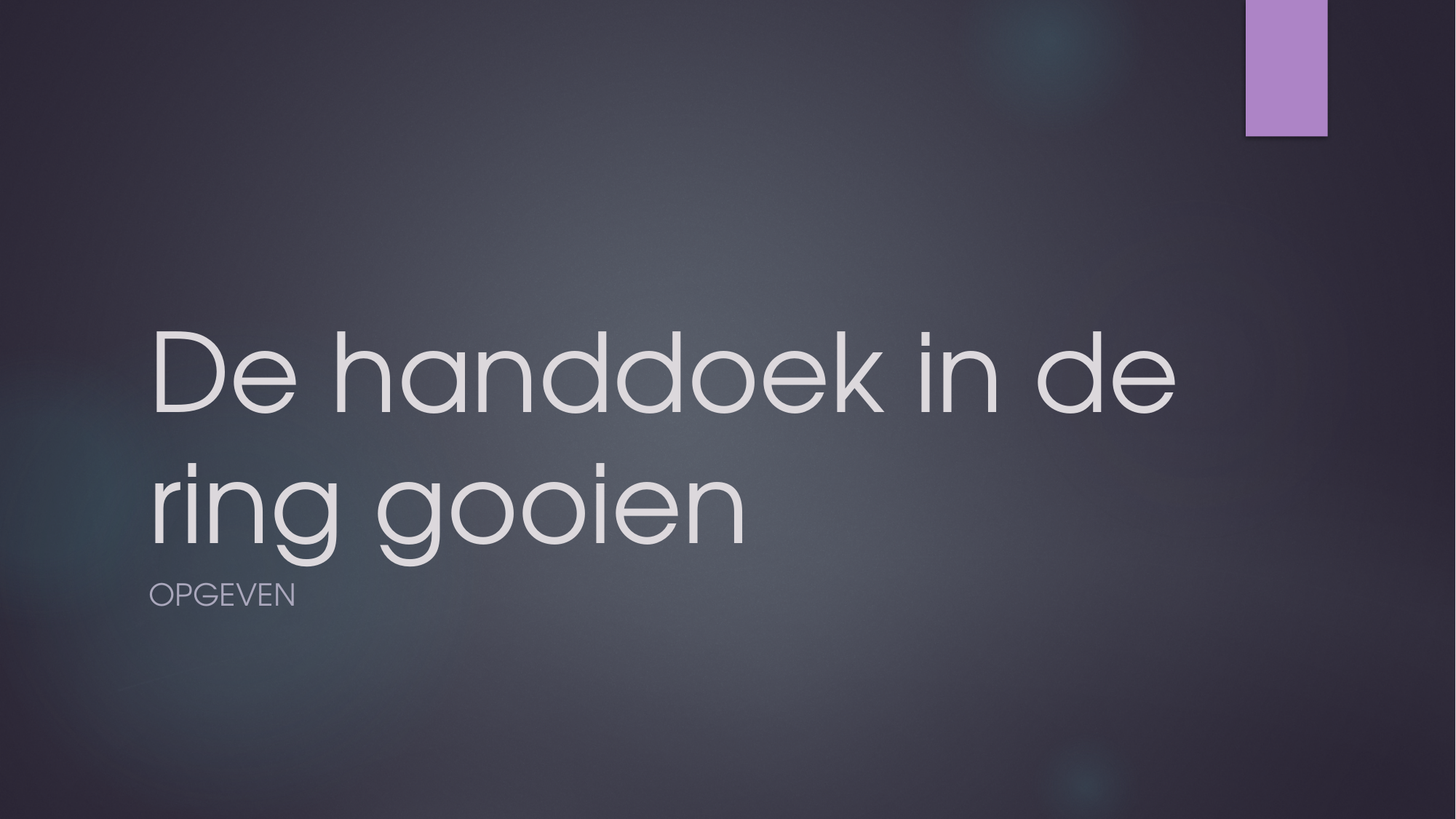

# De handdoek in de ring gooien
Opgeven